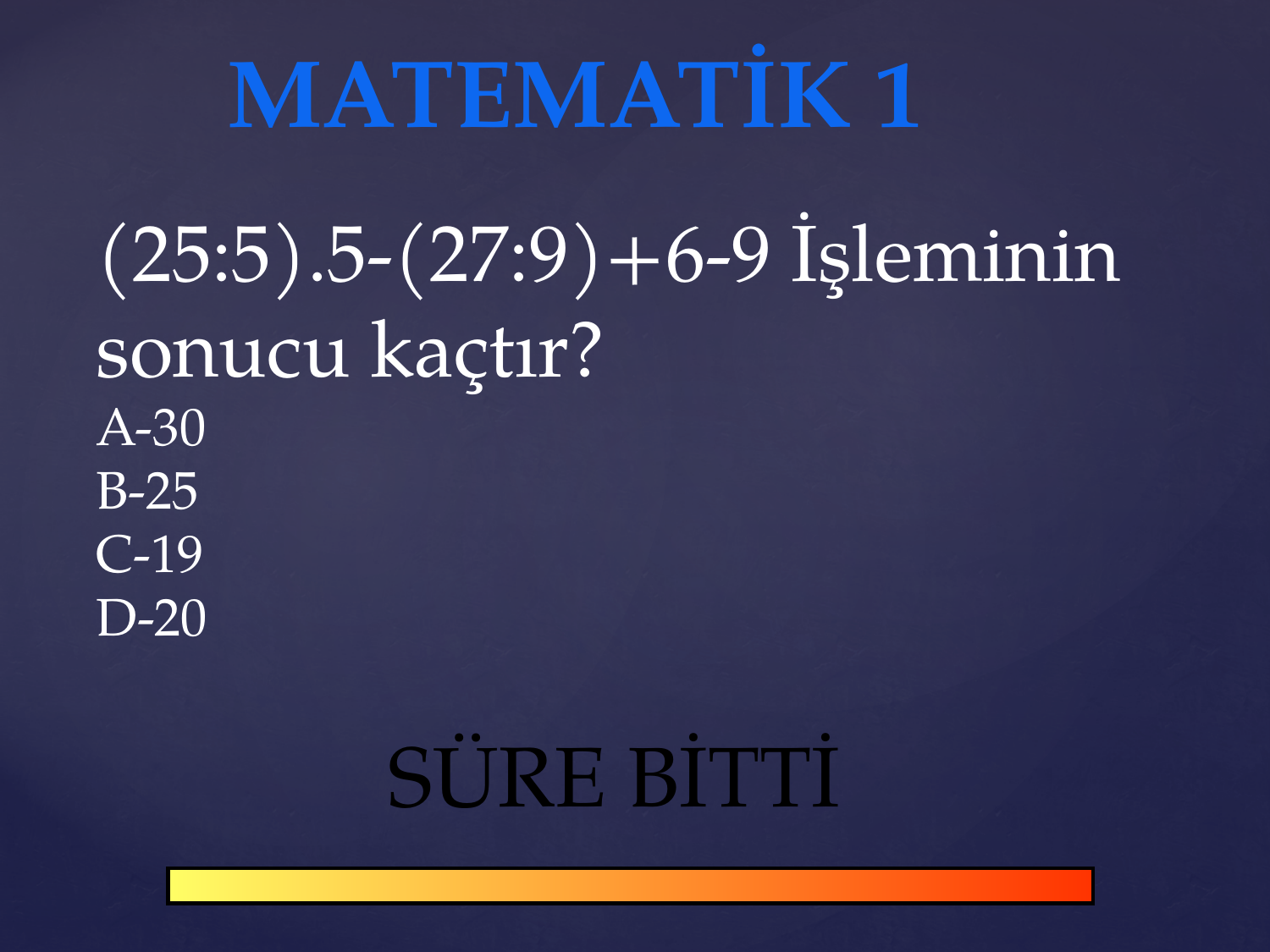

MATEMATİK 1
(25:5).5-(27:9)+6-9 İşleminin sonucu kaçtır?
A-30
B-25
C-19
D-20
SÜRE BİTTİ